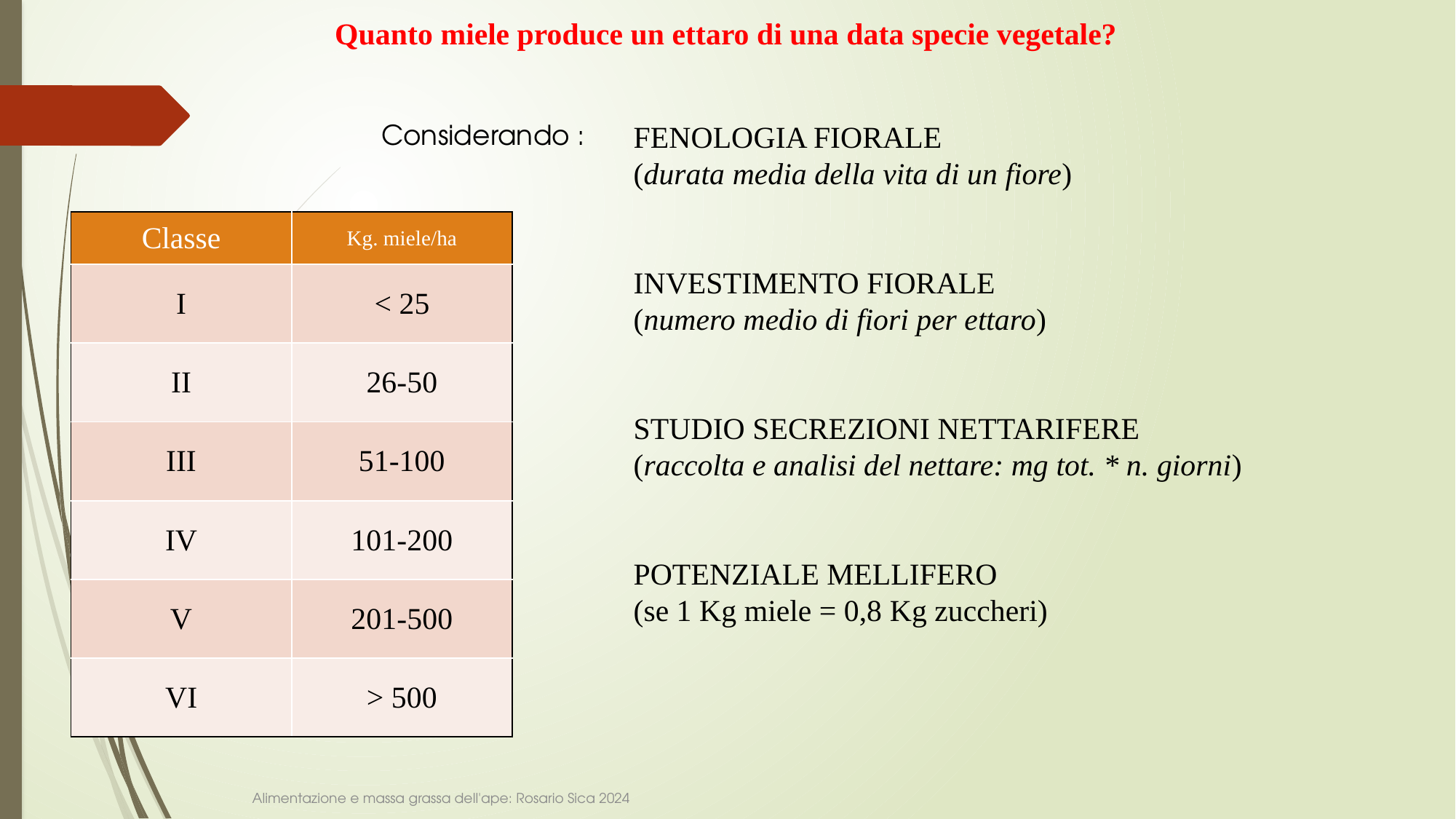

Quanto miele produce un ettaro di una data specie vegetale?
Considerando :
FENOLOGIA FIORALE
(durata media della vita di un fiore)

INVESTIMENTO FIORALE
(numero medio di fiori per ettaro)

STUDIO SECREZIONI NETTARIFERE
(raccolta e analisi del nettare: mg tot. * n. giorni)

POTENZIALE MELLIFERO
(se 1 Kg miele = 0,8 Kg zuccheri)

| Classe | Kg. miele/ha |
| --- | --- |
| I | < 25 |
| II | 26-50 |
| III | 51-100 |
| IV | 101-200 |
| V | 201-500 |
| VI | > 500 |
Alimentazione e massa grassa dell'ape: Rosario Sica 2024